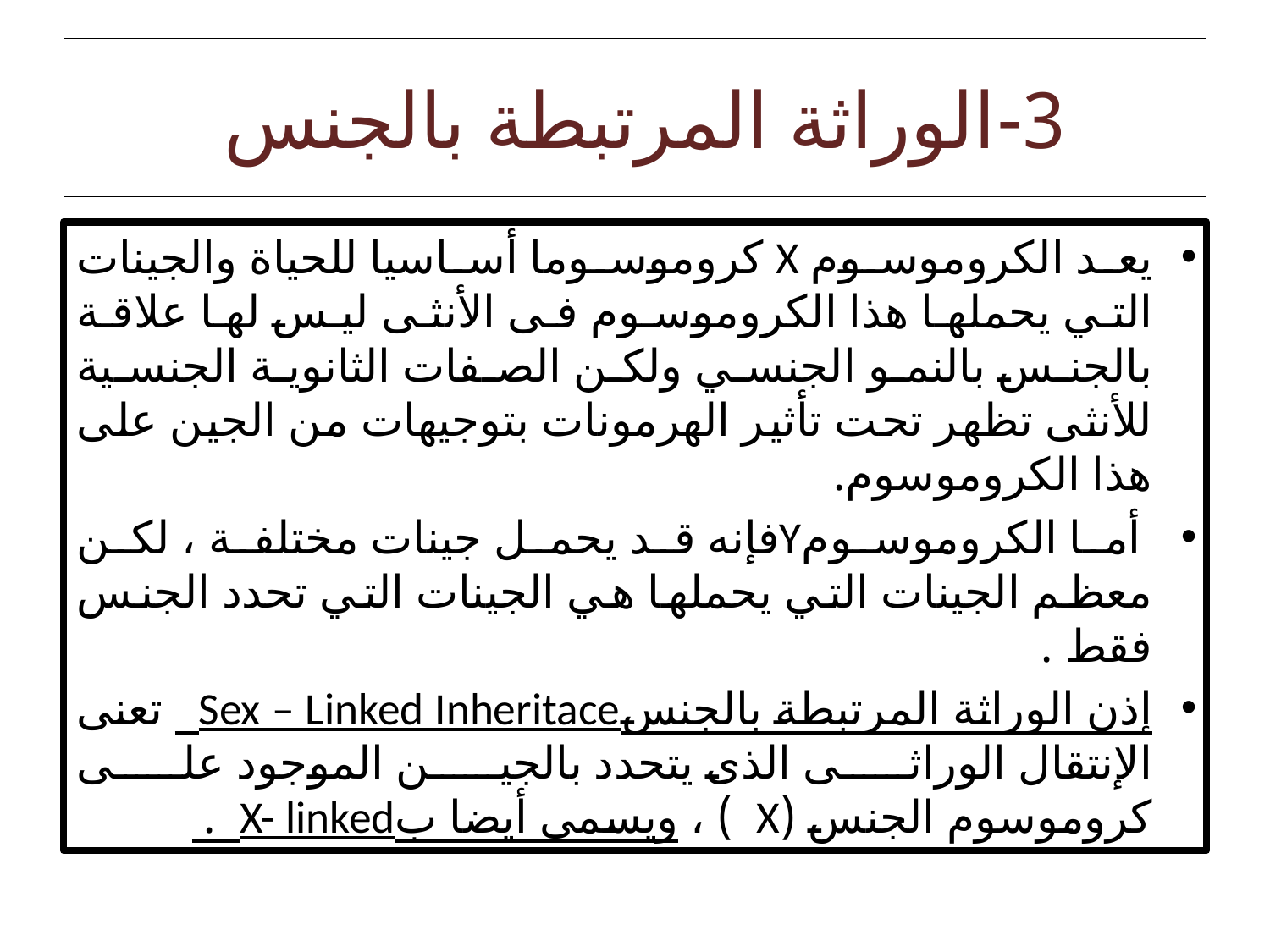

# 3-الوراثة المرتبطة بالجنس
يعد الكروموسوم X كروموسوما أساسيا للحياة والجينات التي يحملها هذا الكروموسوم فى الأنثى ليس لها علاقة بالجنس بالنمو الجنسي ولكن الصفات الثانوية الجنسية للأنثى تظهر تحت تأثير الهرمونات بتوجيهات من الجين على هذا الكروموسوم.
 أما الكروموسومYفإنه قد يحمل جينات مختلفة ، لكن معظم الجينات التي يحملها هي الجينات التي تحدد الجنس فقط .
إذن الوراثة المرتبطة بالجنسSex – Linked Inheritace   تعنى الإنتقال الوراثى الذى يتحدد بالجين الموجود على كروموسوم الجنس (X  ) ، ويسمى أيضا بX- linked  .